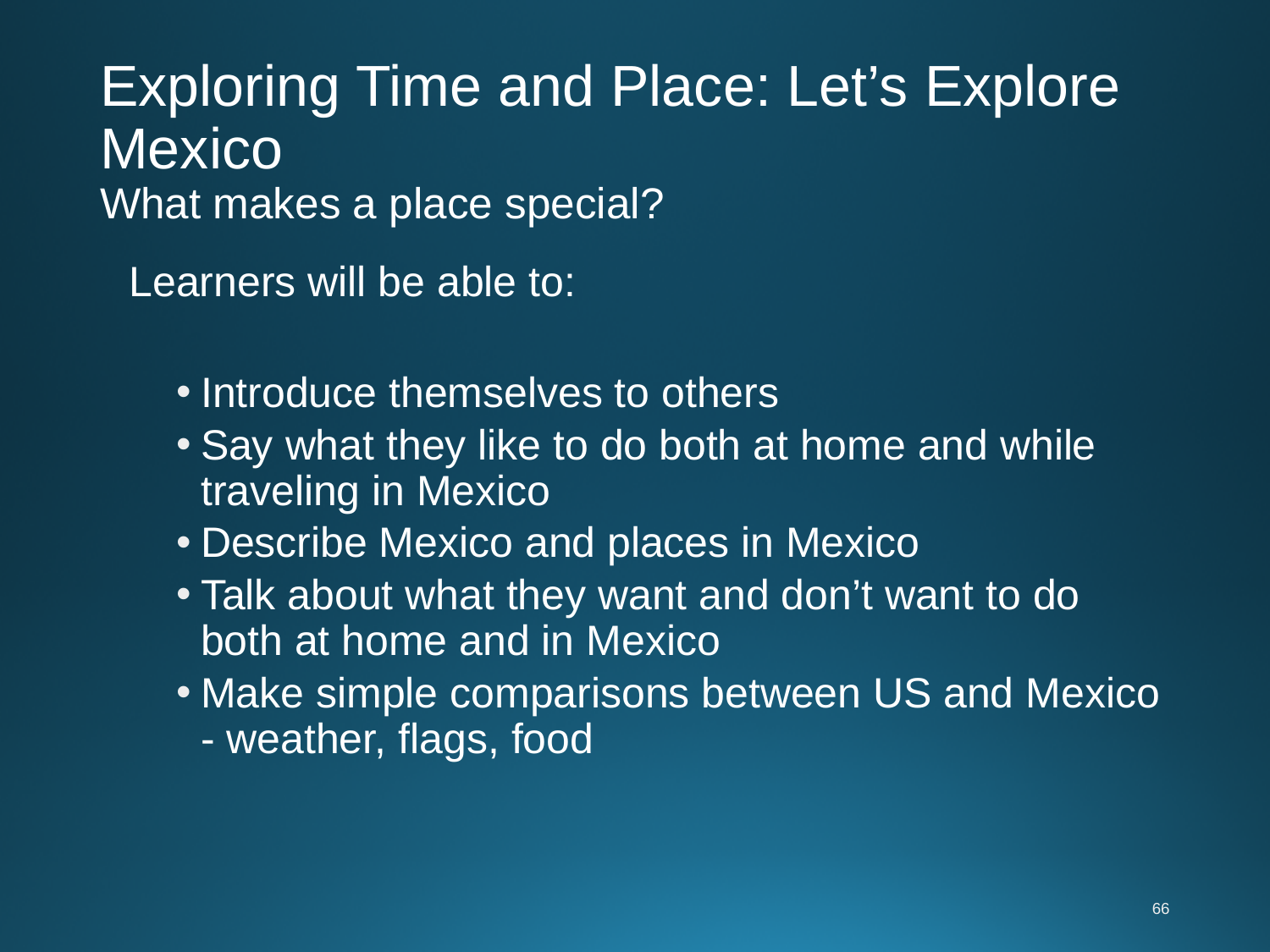

# Exploring Time and Place: Let’s Explore Mexico What makes a place special?
Learners will be able to:

Introduce themselves to others
Say what they like to do both at home and while traveling in Mexico
Describe Mexico and places in Mexico
Talk about what they want and don’t want to do both at home and in Mexico
Make simple comparisons between US and Mexico - weather, flags, food
66